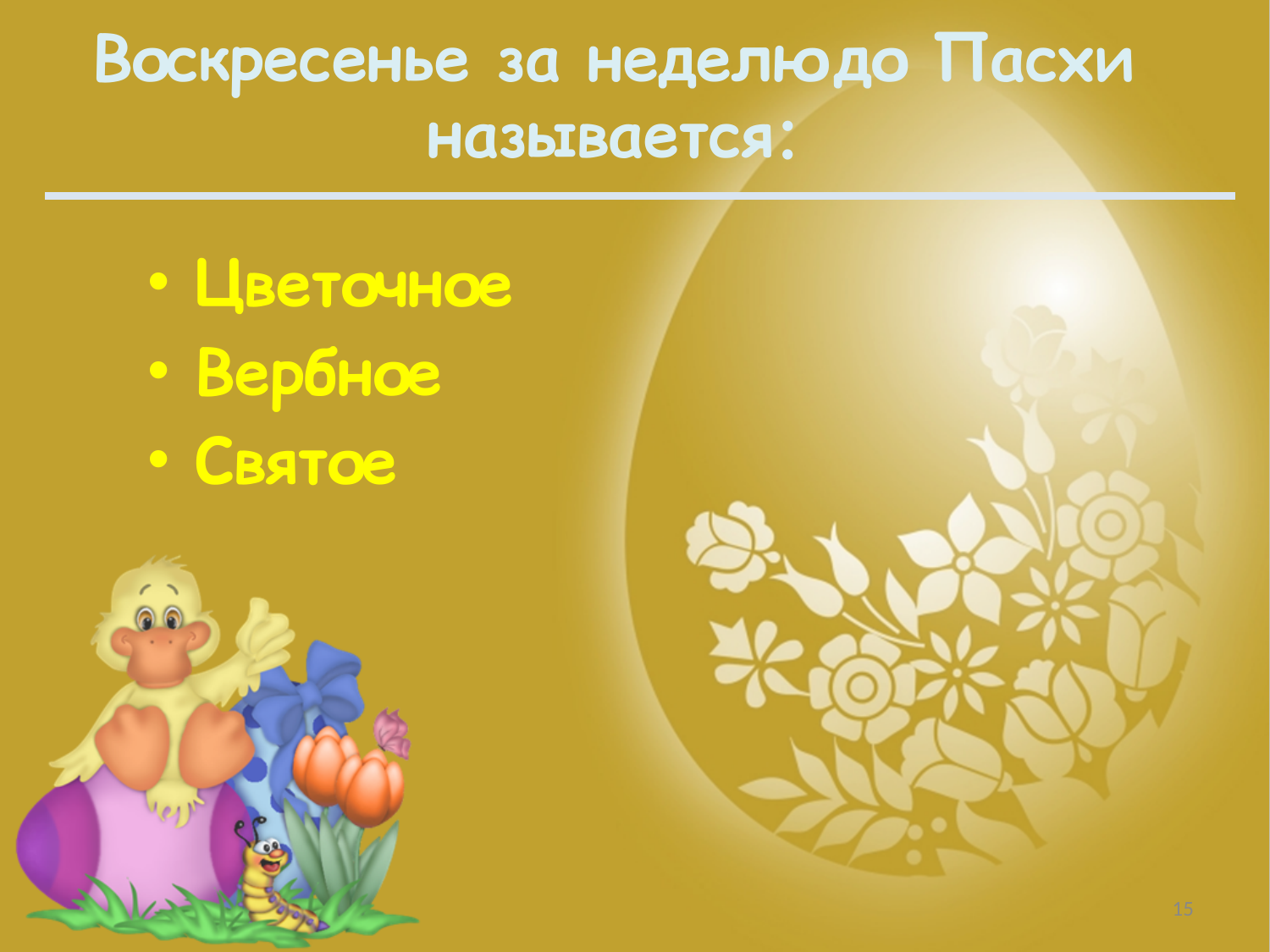

Воскресенье за неделю до Пасхи называется:
Цветочное
Вербное
Святое
15